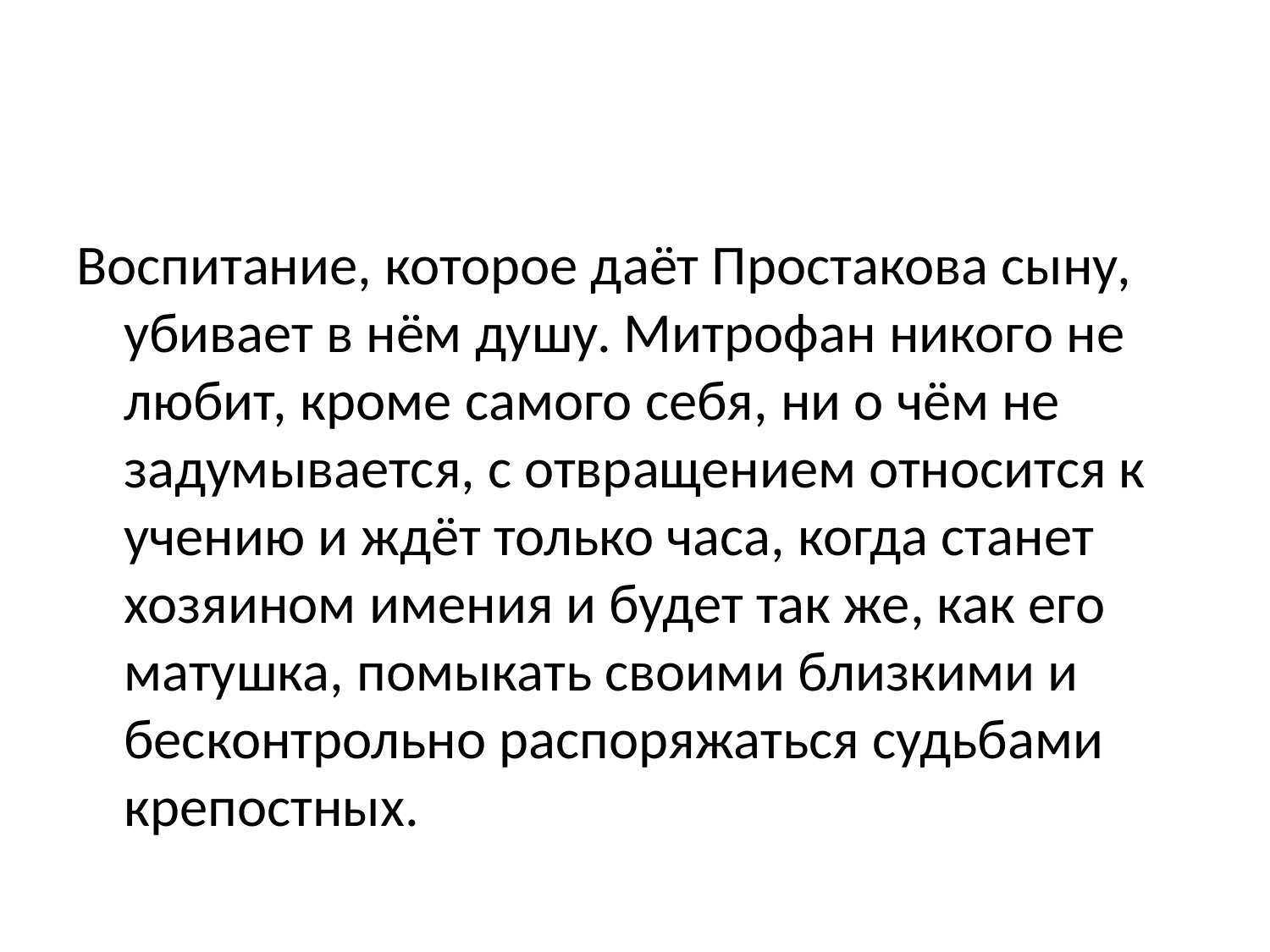

#
Воспитание, которое даёт Простакова сыну, убивает в нём душу. Митрофан никого не любит, кроме самого себя, ни о чём не задумывается, с отвращением относится к учению и ждёт только часа, когда станет хозяином имения и будет так же, как его матушка, помыкать своими близкими и бесконтрольно распоряжаться судьбами крепостных.